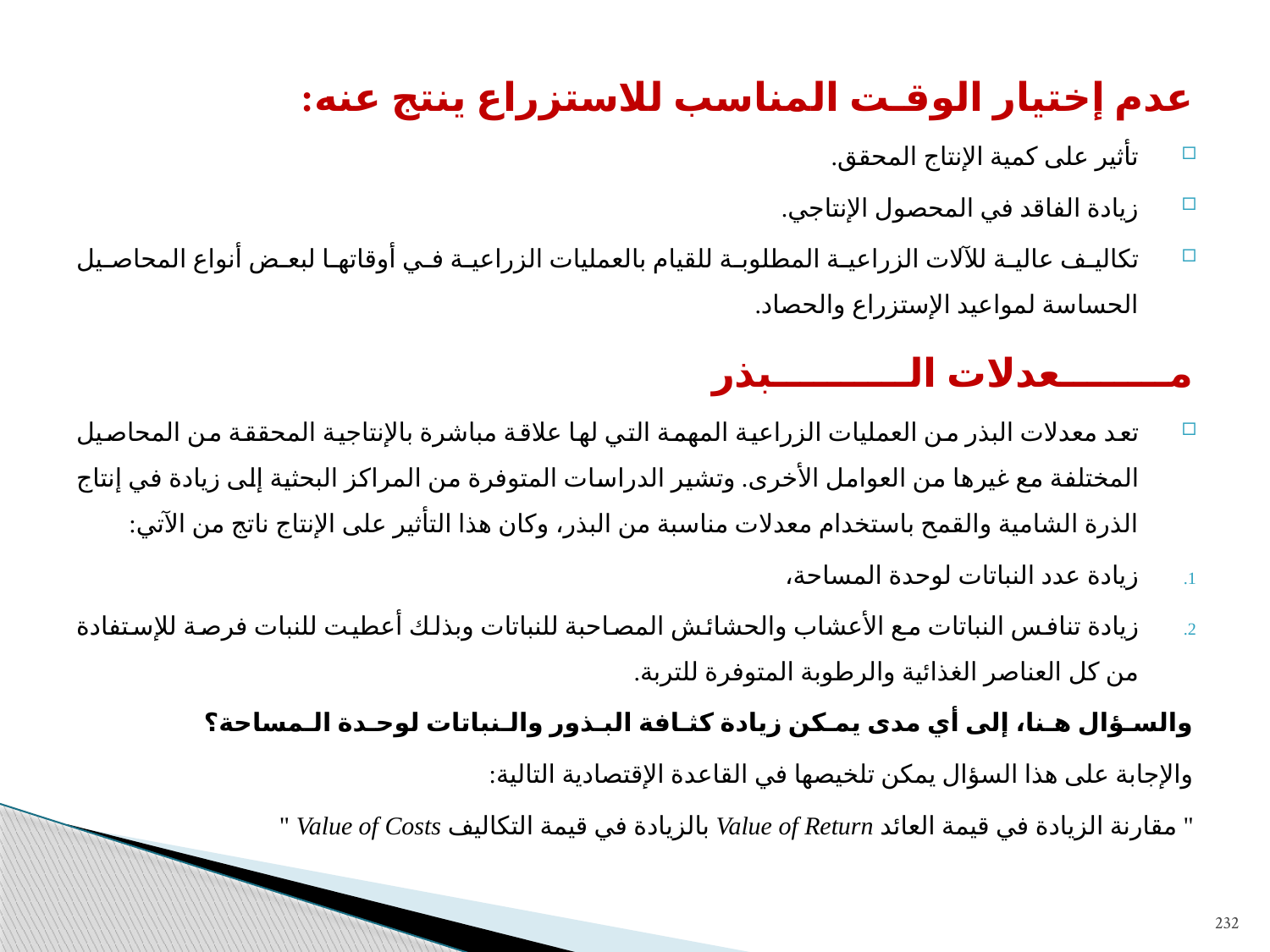

عدم إختيار الوقـت المناسب للاستزراع ينتج عنه:
تأثير على كمية الإنتاج المحقق.
زيادة الفاقد في المحصول الإنتاجي.
تكاليف عالية للآلات الزراعية المطلوبة للقيام بالعمليات الزراعية في أوقاتها لبعض أنواع المحاصيل الحساسة لمواعيد الإستزراع والحصاد.
مــــــــعدلات الــــــــــبذر
تعد معدلات البذر من العمليات الزراعية المهمة التي لها علاقة مباشرة بالإنتاجية المحققة من المحاصيل المختلفة مع غيرها من العوامل الأخرى. وتشير الدراسات المتوفرة من المراكز البحثية إلى زيادة في إنتاج الذرة الشامية والقمح باستخدام معدلات مناسبة من البذر، وكان هذا التأثير على الإنتاج ناتج من الآتي:
زيادة عدد النباتات لوحدة المساحة،
زيادة تنافس النباتات مع الأعشاب والحشائش المصاحبة للنباتات وبذلك أعطيت للنبات فرصة للإستفادة من كل العناصر الغذائية والرطوبة المتوفرة للتربة.
والسـؤال هـنا، إلى أي مدى يمـكن زيادة كثـافة البـذور والـنباتات لوحـدة الـمساحة؟
والإجابة على هذا السؤال يمكن تلخيصها في القاعدة الإقتصادية التالية:
" مقارنة الزيادة في قيمة العائد Value of Return بالزيادة في قيمة التكاليف Value of Costs "
232